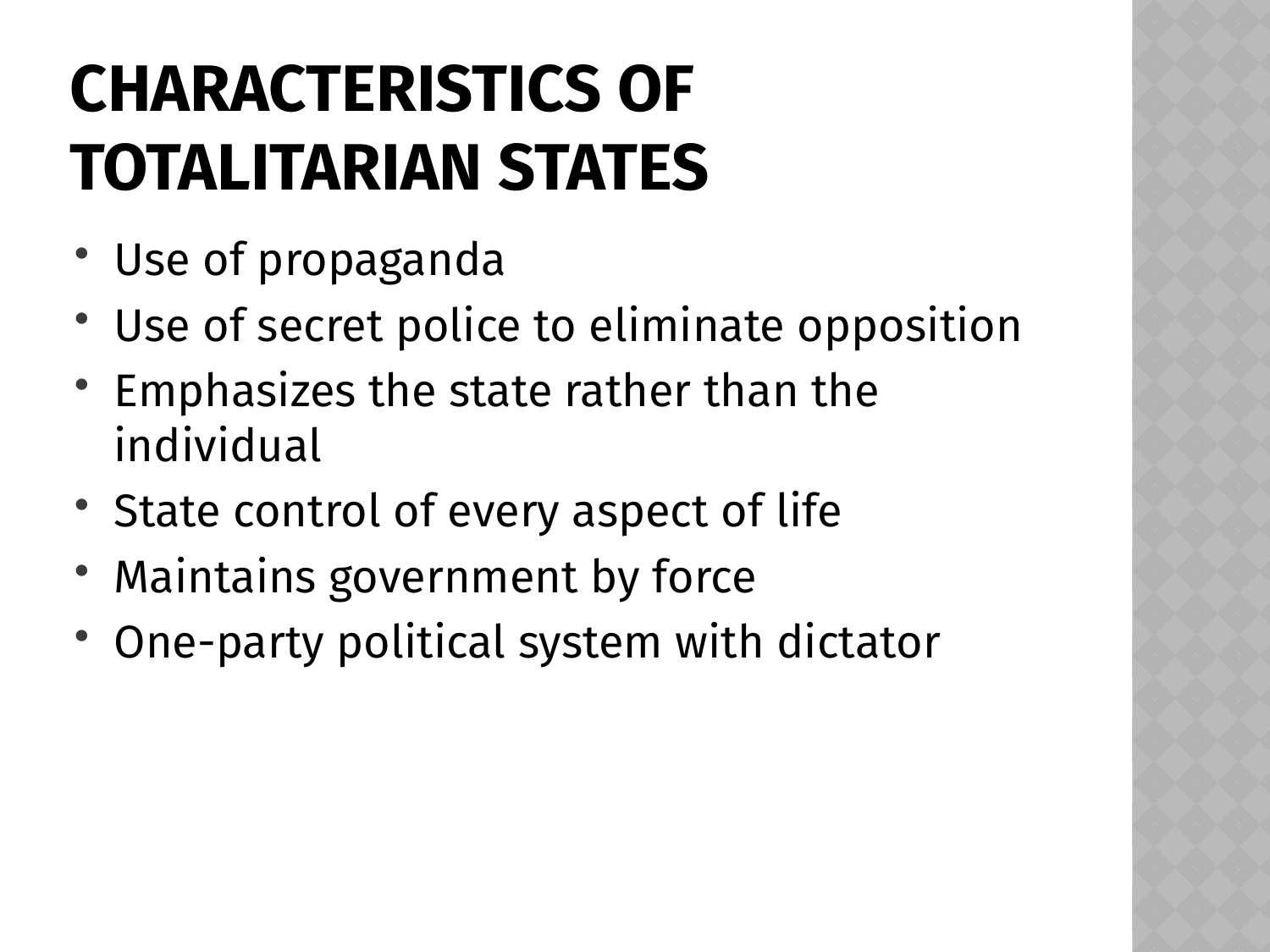

# Characteristics of totalitarian states
Use of propaganda
Use of secret police to eliminate opposition
Emphasizes the state rather than the individual
State control of every aspect of life
Maintains government by force
One-party political system with dictator